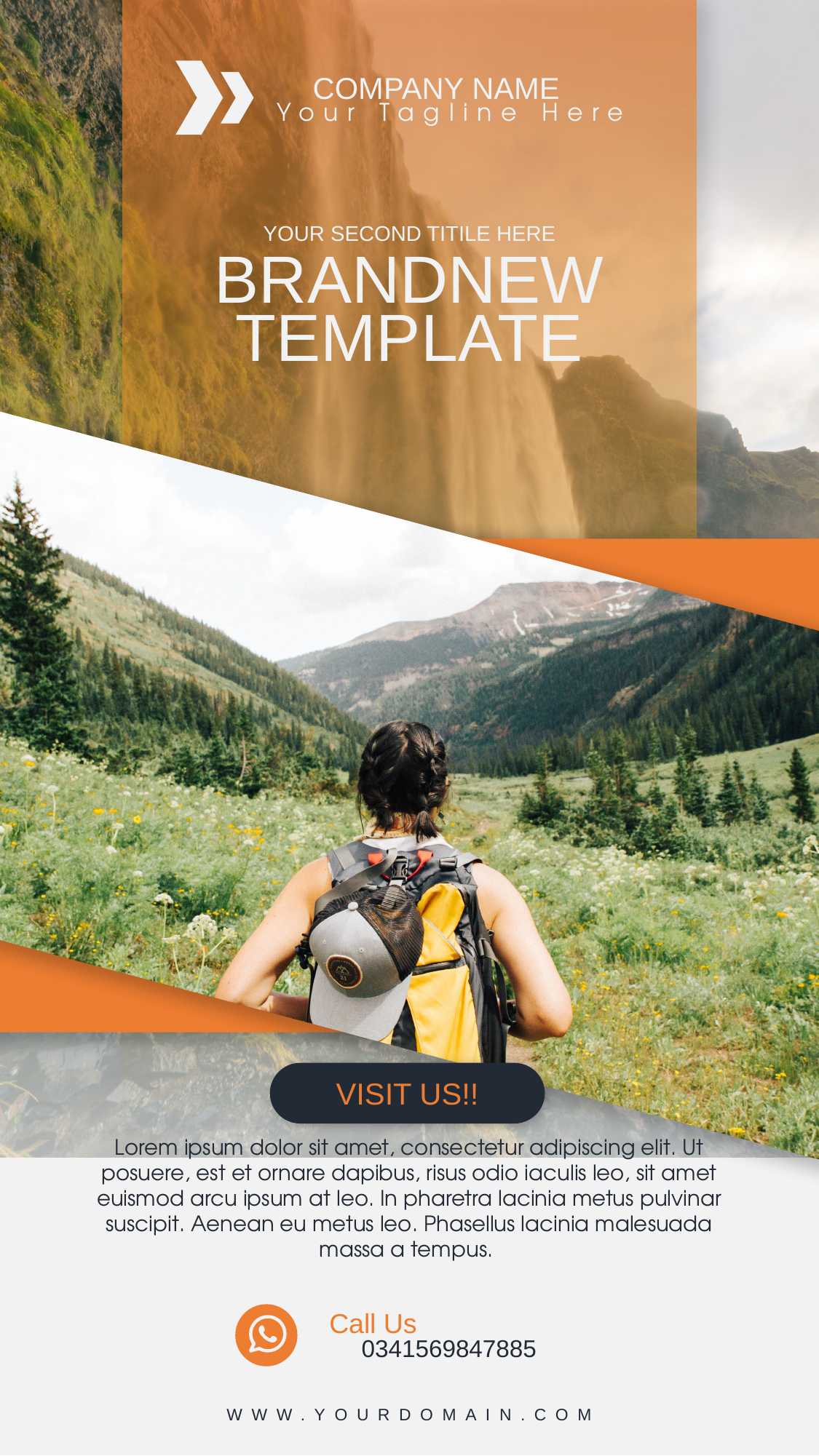

COMPANY NAME
Your Tagline Here
YOUR SECOND TITILE HERE
BRANDNEW
TEMPLATE

VISIT US!!
Lorem ipsum dolor sit amet, consectetur adipiscing elit. Ut posuere, est et ornare dapibus, risus odio iaculis leo, sit amet euismod arcu ipsum at leo. In pharetra lacinia metus pulvinar suscipit. Aenean eu metus leo. Phasellus lacinia malesuada massa a tempus.
Call Us

0341569847885
WWW.YOURDOMAIN.COM